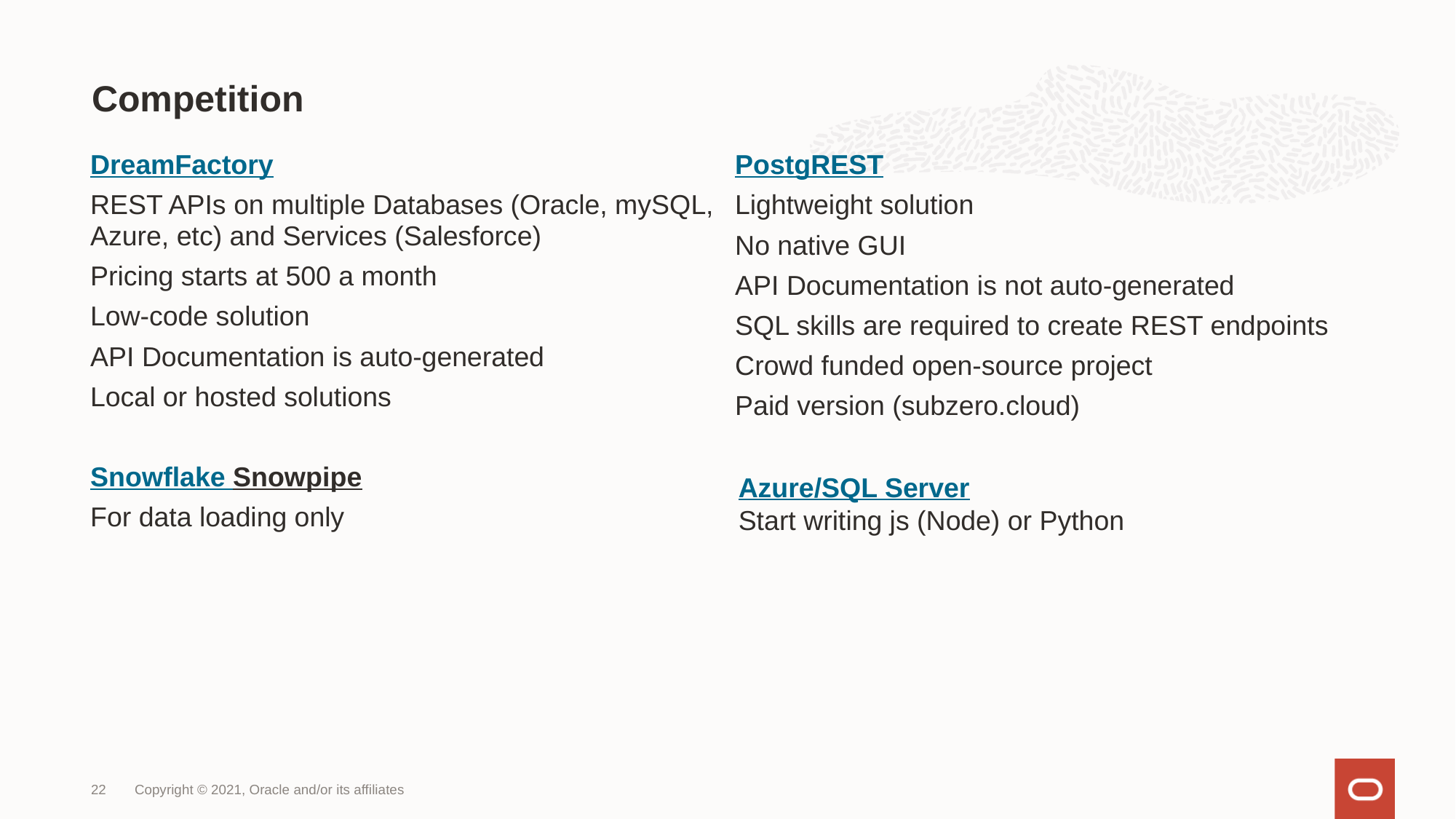

# Competition
DreamFactory
REST APIs on multiple Databases (Oracle, mySQL, Azure, etc) and Services (Salesforce)
Pricing starts at 500 a month
Low-code solution
API Documentation is auto-generated
Local or hosted solutions

Snowflake Snowpipe
For data loading only

PostgREST
Lightweight solution
No native GUI
API Documentation is not auto-generated
SQL skills are required to create REST endpoints
Crowd funded open-source project
Paid version (subzero.cloud)

Azure/SQL Server
Start writing js (Node) or Python
22
Copyright © 2021, Oracle and/or its affiliates